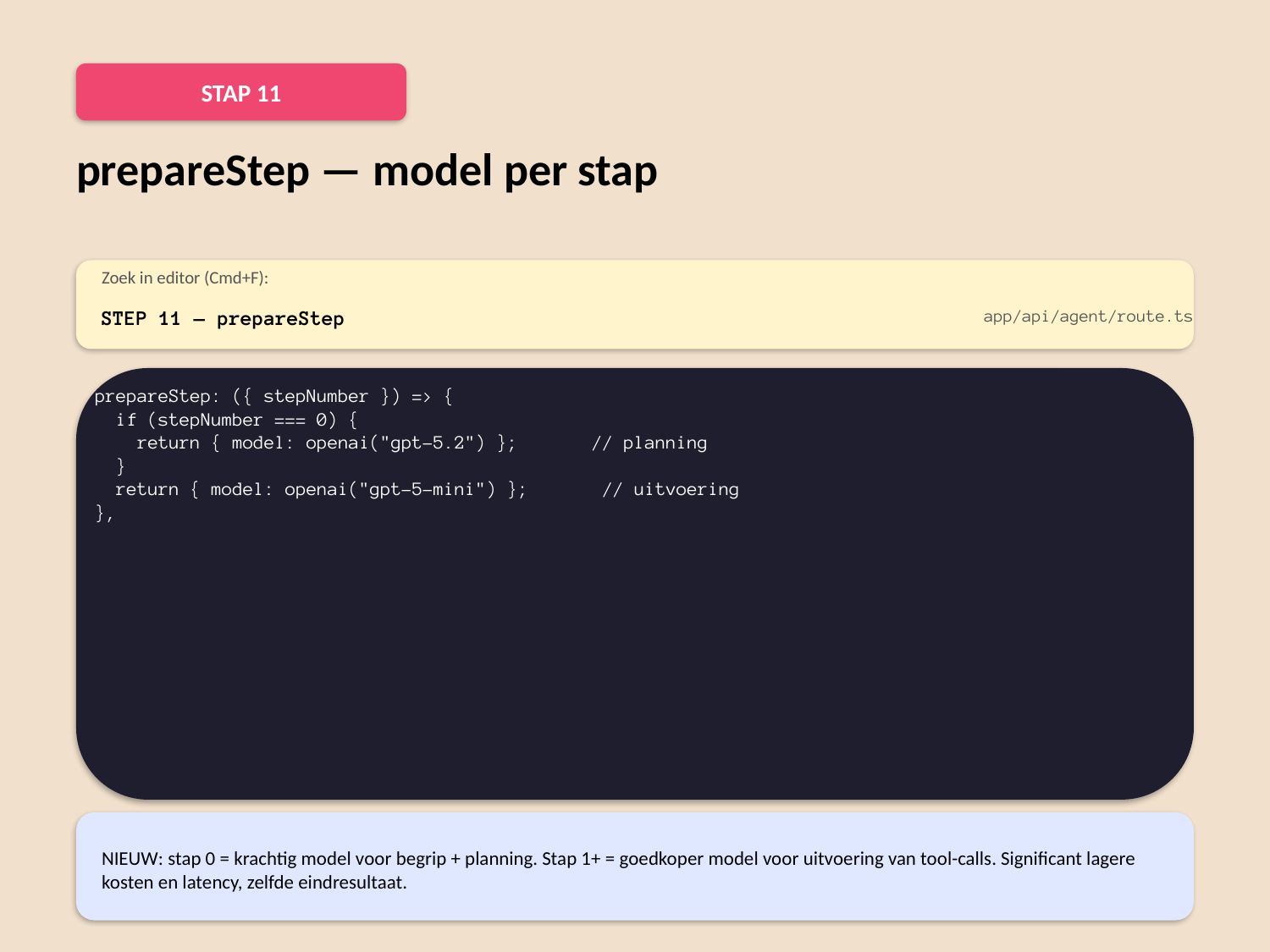

STAP 11
prepareStep — model per stap

Zoek in editor (Cmd+F):
STEP 11 — prepareStep
app/api/agent/route.ts

prepareStep: ({ stepNumber }) => {
  if (stepNumber === 0) {
    return { model: openai("gpt-5.2") };       // planning
  }
  return { model: openai("gpt-5-mini") };       // uitvoering
},

NIEUW: stap 0 = krachtig model voor begrip + planning. Stap 1+ = goedkoper model voor uitvoering van tool-calls. Significant lagere kosten en latency, zelfde eindresultaat.